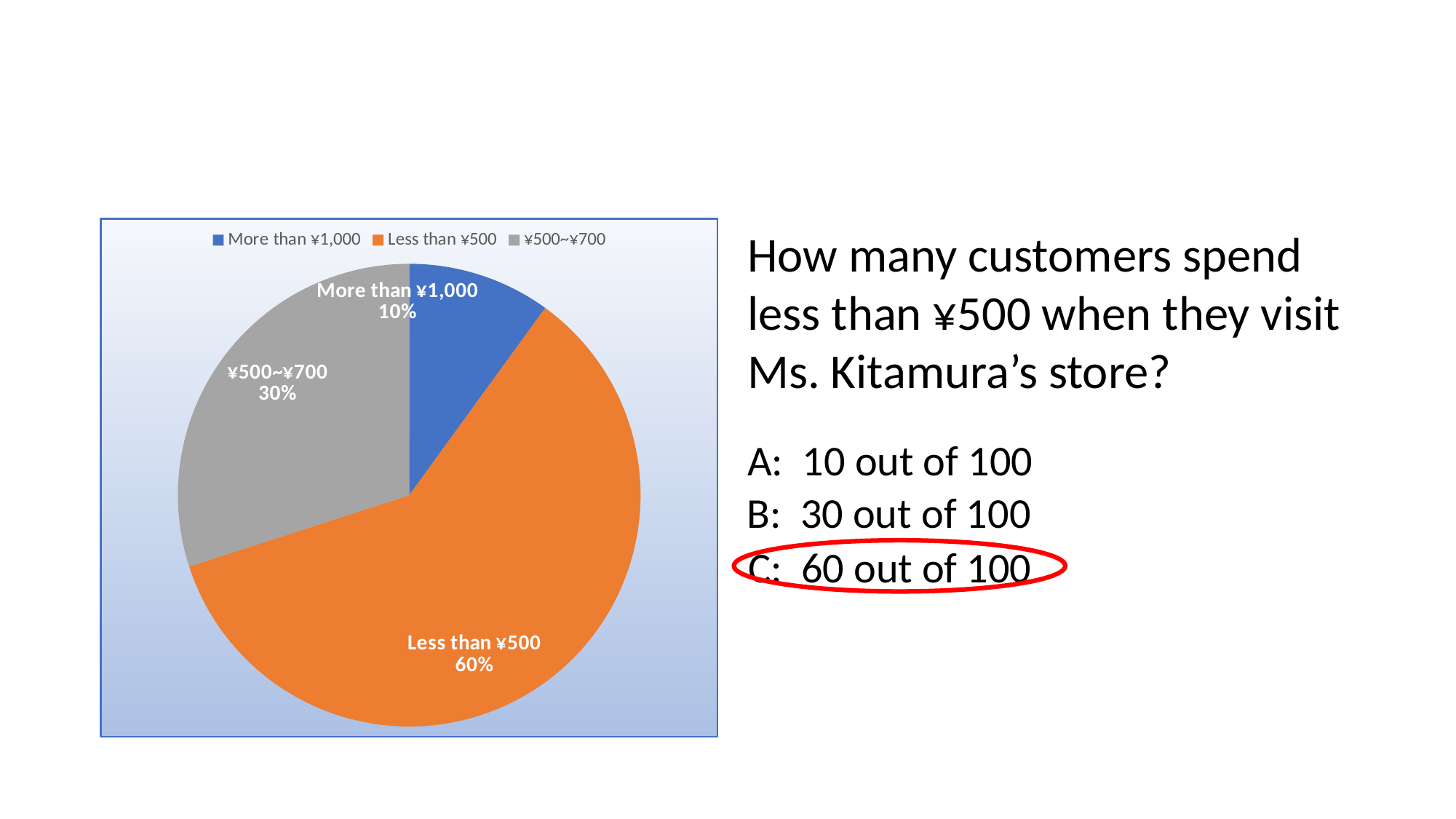

#

### Chart

| Category | Column1 |
|---|---|
| More than ¥1,000 | 0.1 |
| Less than ¥500 | 0.6 |
| ¥500~¥700 | 0.3 |
How many customers spend less than ¥500 when they visit Ms. Kitamura’s store?
A:  10 out of 100
B:  30 out of 100
C:  60 out of 100